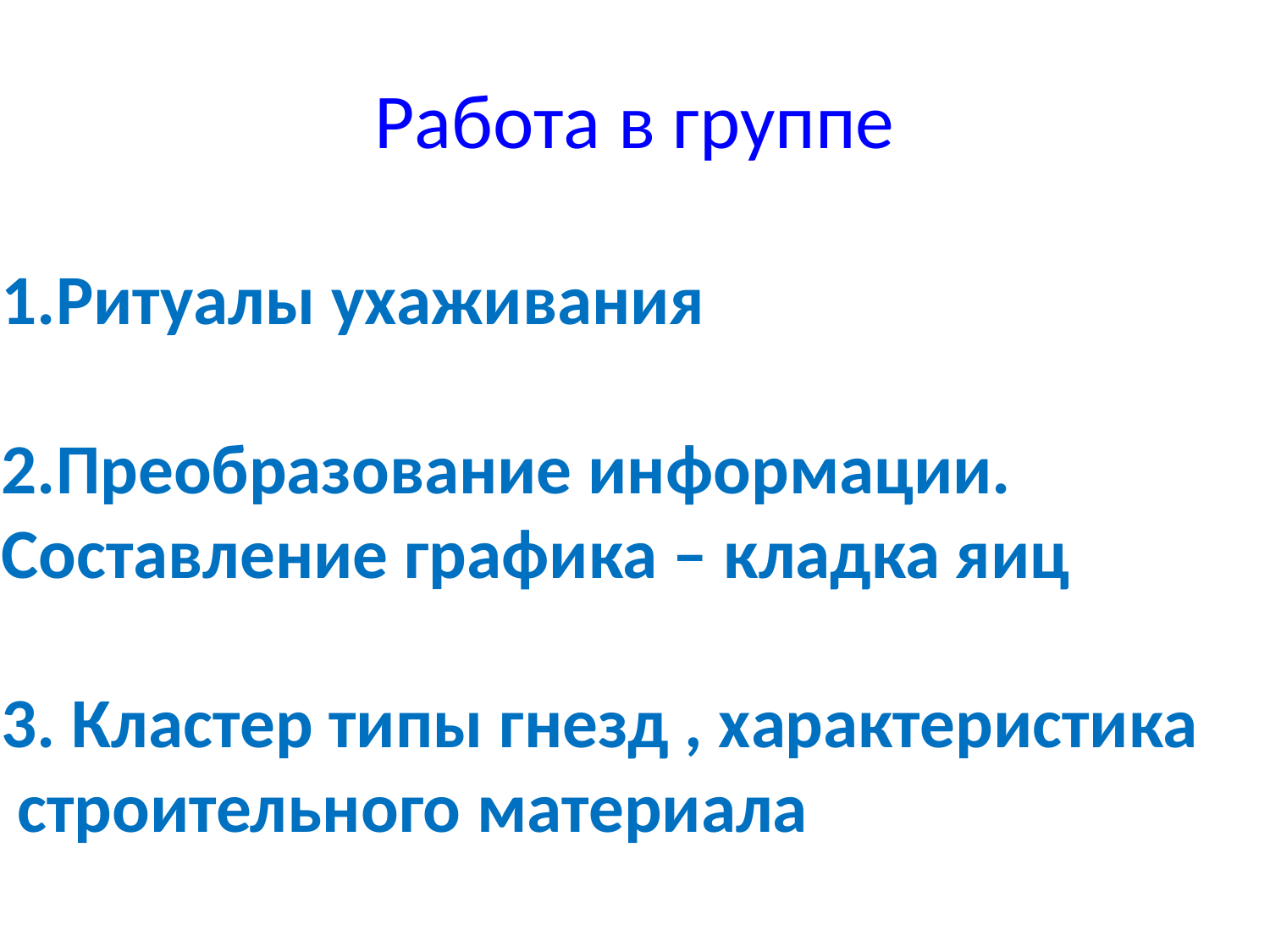

# Работа в группе
Ритуалы ухаживания

Преобразование информации.
Составление графика – кладка яиц

3. Кластер типы гнезд , характеристика
 строительного материала